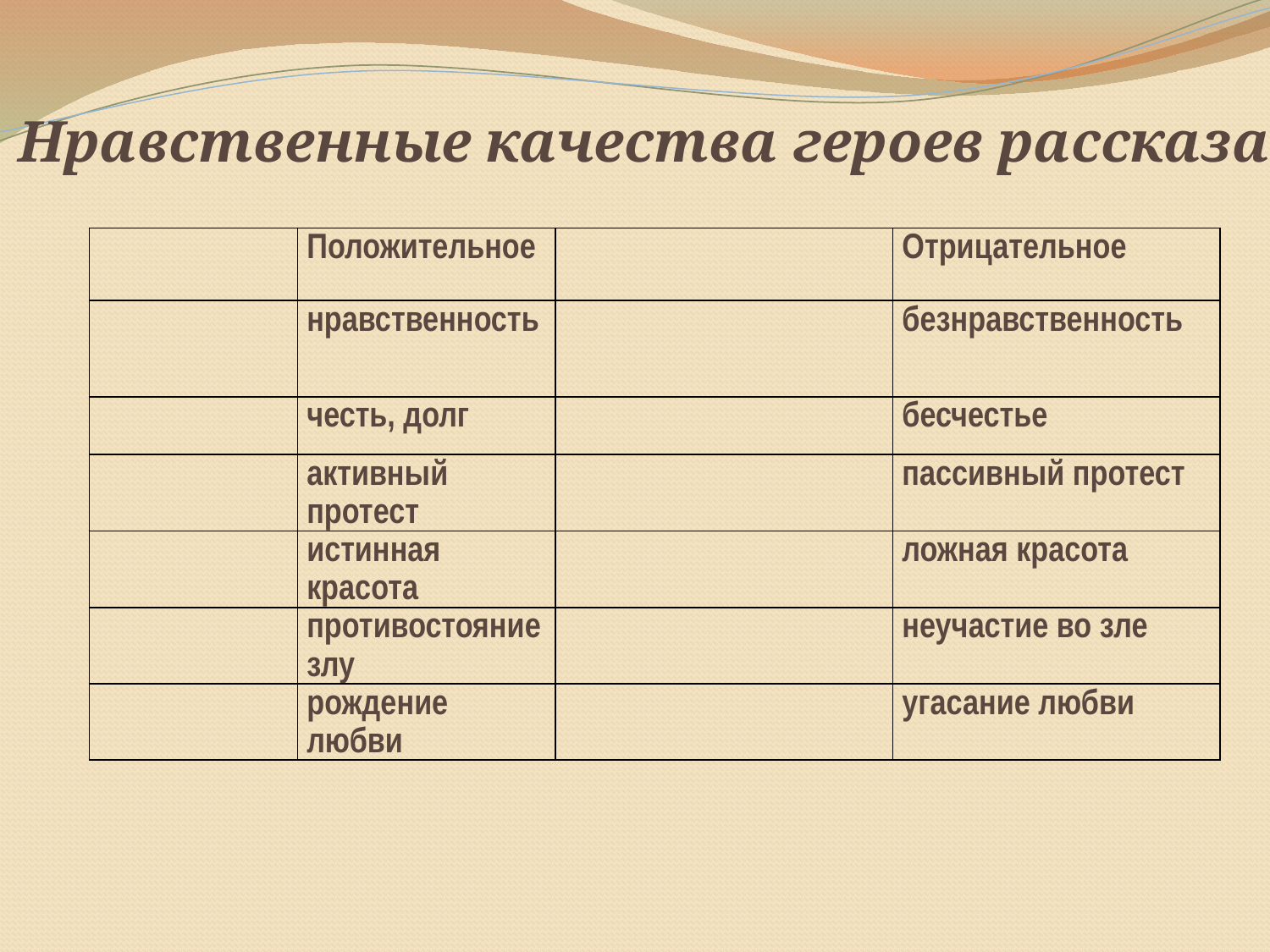

Нравственные качества героев рассказа
|  | Положительное |  | Отрицательное |
| --- | --- | --- | --- |
|  | нравственность |  | безнравственность |
|  | честь, долг |  | бесчестье |
|  | активный протест |  | пассивный протест |
|  | истинная красота |  | ложная красота |
|  | противостояние злу |  | неучастие во зле |
|  | рождение любви |  | угасание любви |